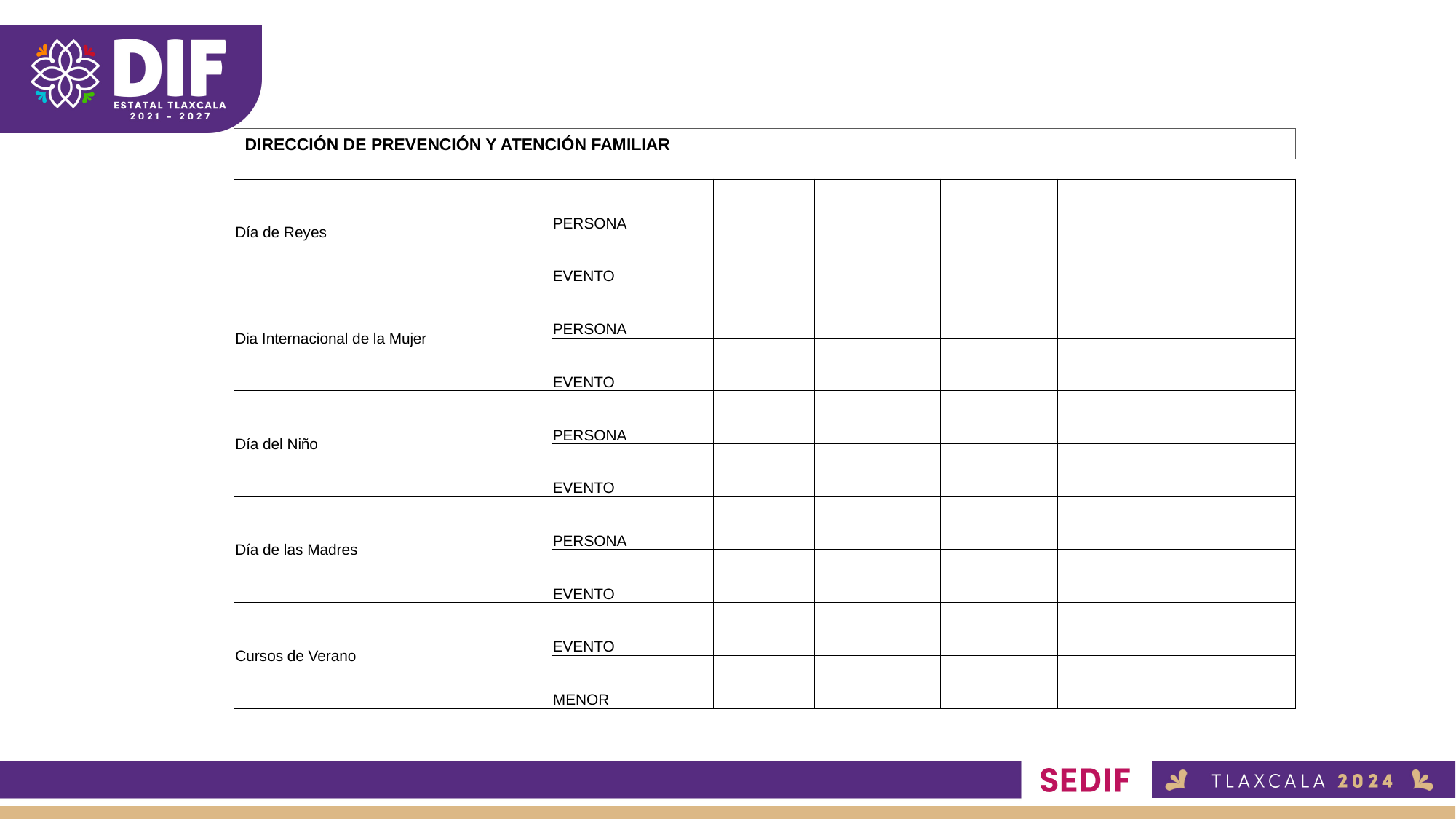

DIRECCIÓN DE PREVENCIÓN Y ATENCIÓN FAMILIAR
| Día de Reyes | PERSONA |  |  |  |  |  |
| --- | --- | --- | --- | --- | --- | --- |
|  | EVENTO |  |  |  |  |  |
| Dia Internacional de la Mujer | PERSONA |  |  |  |  |  |
|  | EVENTO |  |  |  |  |  |
| Día del Niño | PERSONA |  |  |  |  |  |
|  | EVENTO |  |  |  |  |  |
| Día de las Madres | PERSONA |  |  |  |  |  |
|  | EVENTO |  |  |  |  |  |
| Cursos de Verano | EVENTO |  |  |  |  |  |
|  | MENOR |  |  |  |  |  |